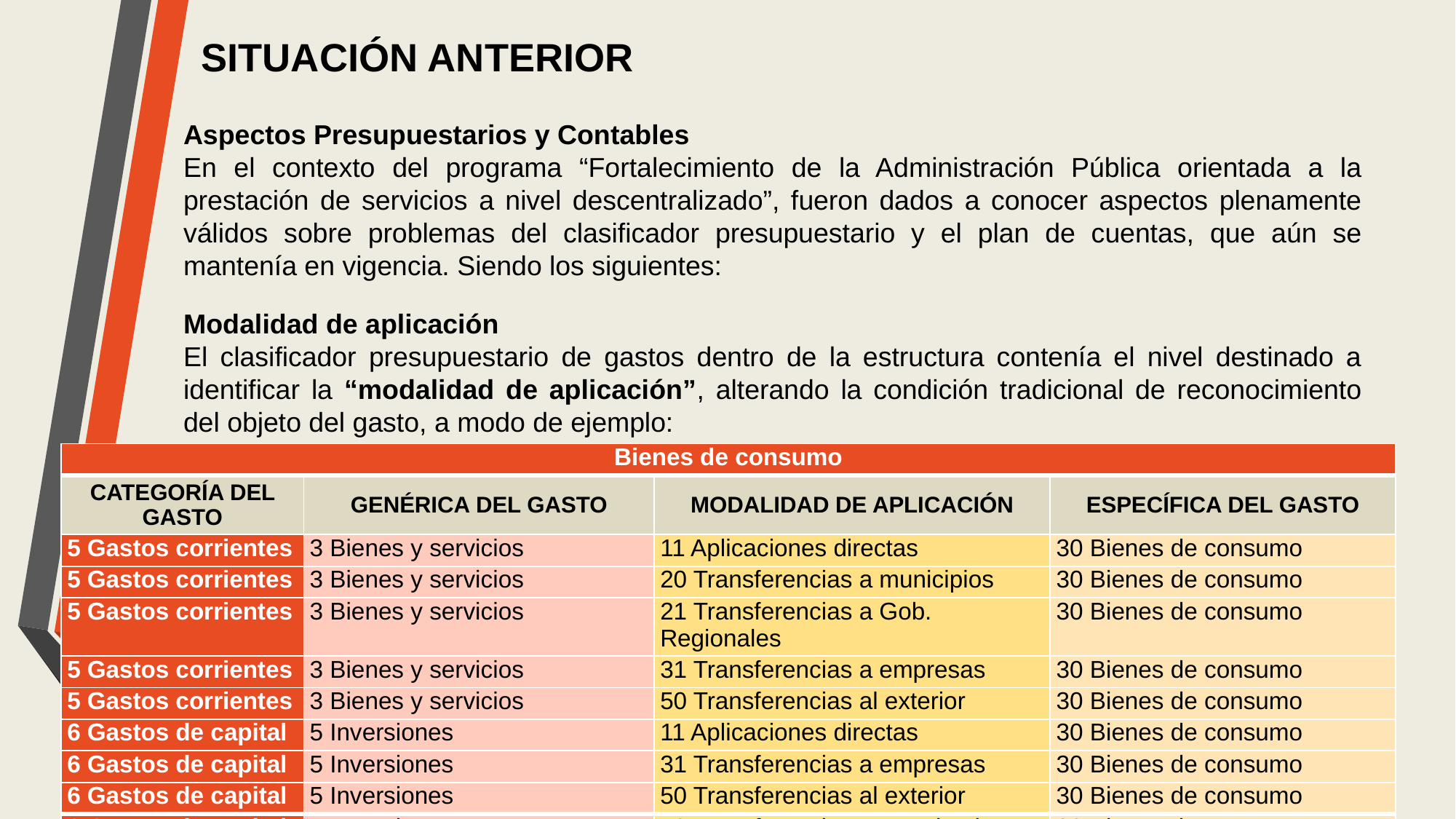

SITUACIÓN ANTERIOR

Aspectos Presupuestarios y Contables
En el contexto del programa “Fortalecimiento de la Administración Pública orientada a la prestación de servicios a nivel descentralizado”, fueron dados a conocer aspectos plenamente válidos sobre problemas del clasificador presupuestario y el plan de cuentas, que aún se mantenía en vigencia. Siendo los siguientes:

Modalidad de aplicación
El clasificador presupuestario de gastos dentro de la estructura contenía el nivel destinado a identificar la “modalidad de aplicación”, alterando la condición tradicional de reconocimiento del objeto del gasto, a modo de ejemplo:
| Bienes de consumo |  |  |  |
| --- | --- | --- | --- |
| CATEGORÍA DEL GASTO | GENÉRICA DEL GASTO | MODALIDAD DE APLICACIÓN | ESPECÍFICA DEL GASTO |
| 5 Gastos corrientes | 3 Bienes y servicios | 11 Aplicaciones directas | 30 Bienes de consumo |
| 5 Gastos corrientes | 3 Bienes y servicios | 20 Transferencias a municipios | 30 Bienes de consumo |
| 5 Gastos corrientes | 3 Bienes y servicios | 21 Transferencias a Gob. Regionales | 30 Bienes de consumo |
| 5 Gastos corrientes | 3 Bienes y servicios | 31 Transferencias a empresas | 30 Bienes de consumo |
| 5 Gastos corrientes | 3 Bienes y servicios | 50 Transferencias al exterior | 30 Bienes de consumo |
| 6 Gastos de capital | 5 Inversiones | 11 Aplicaciones directas | 30 Bienes de consumo |
| 6 Gastos de capital | 5 Inversiones | 31 Transferencias a empresas | 30 Bienes de consumo |
| 6 Gastos de capital | 5 Inversiones | 50 Transferencias al exterior | 30 Bienes de consumo |
| 6 Gastos de capital | 5 Inversiones | 40 Transferencias Inst. Privadas | 30 Bienes de consumo |